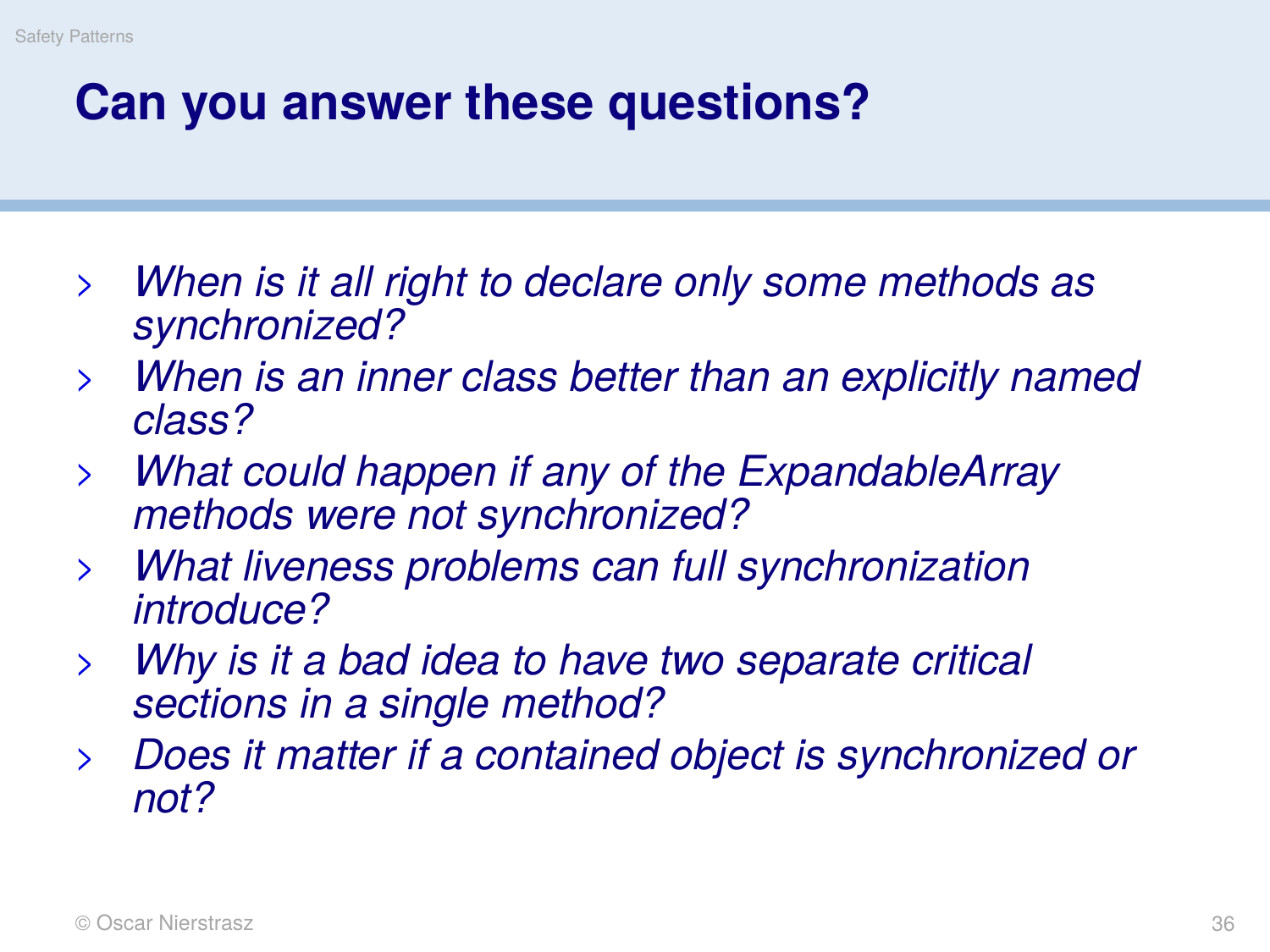

Safety Patterns
# Can you answer these questions?
When is it all right to declare only some methods as synchronized?
When is an inner class better than an explicitly named class?
What could happen if any of the ExpandableArray methods were not synchronized?
What liveness problems can full synchronization introduce?
Why is it a bad idea to have two separate critical sections in a single method?
Does it matter if a contained object is synchronized or not?
© Oscar Nierstrasz
36